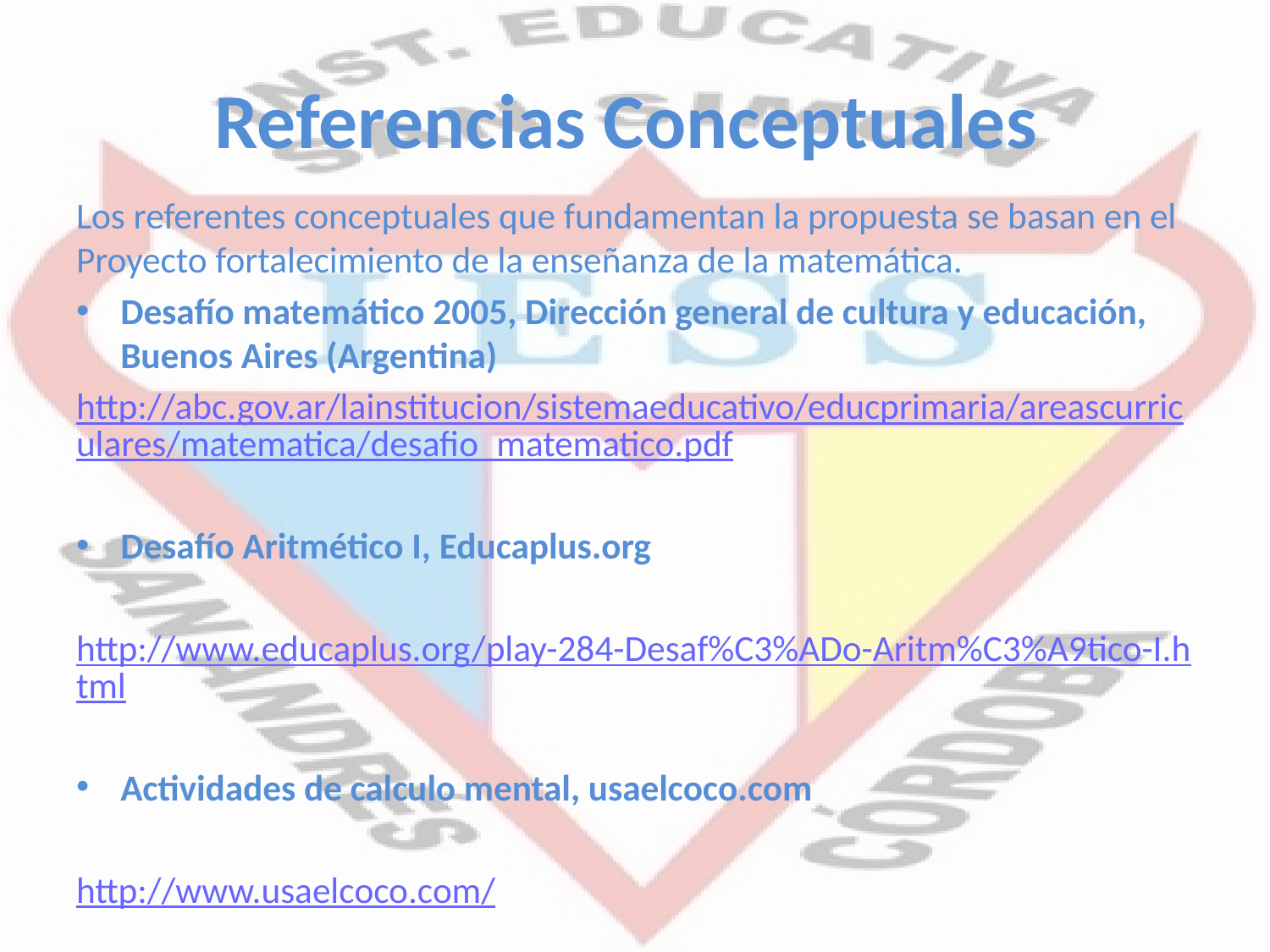

# Referencias Conceptuales
Los referentes conceptuales que fundamentan la propuesta se basan en el Proyecto fortalecimiento de la enseñanza de la matemática.
Desafío matemático 2005, Dirección general de cultura y educación, Buenos Aires (Argentina)
http://abc.gov.ar/lainstitucion/sistemaeducativo/educprimaria/areascurriculares/matematica/desafio_matematico.pdf

Desafío Aritmético I, Educaplus.org

http://www.educaplus.org/play-284-Desaf%C3%ADo-Aritm%C3%A9tico-I.html

Actividades de calculo mental, usaelcoco.com

http://www.usaelcoco.com/